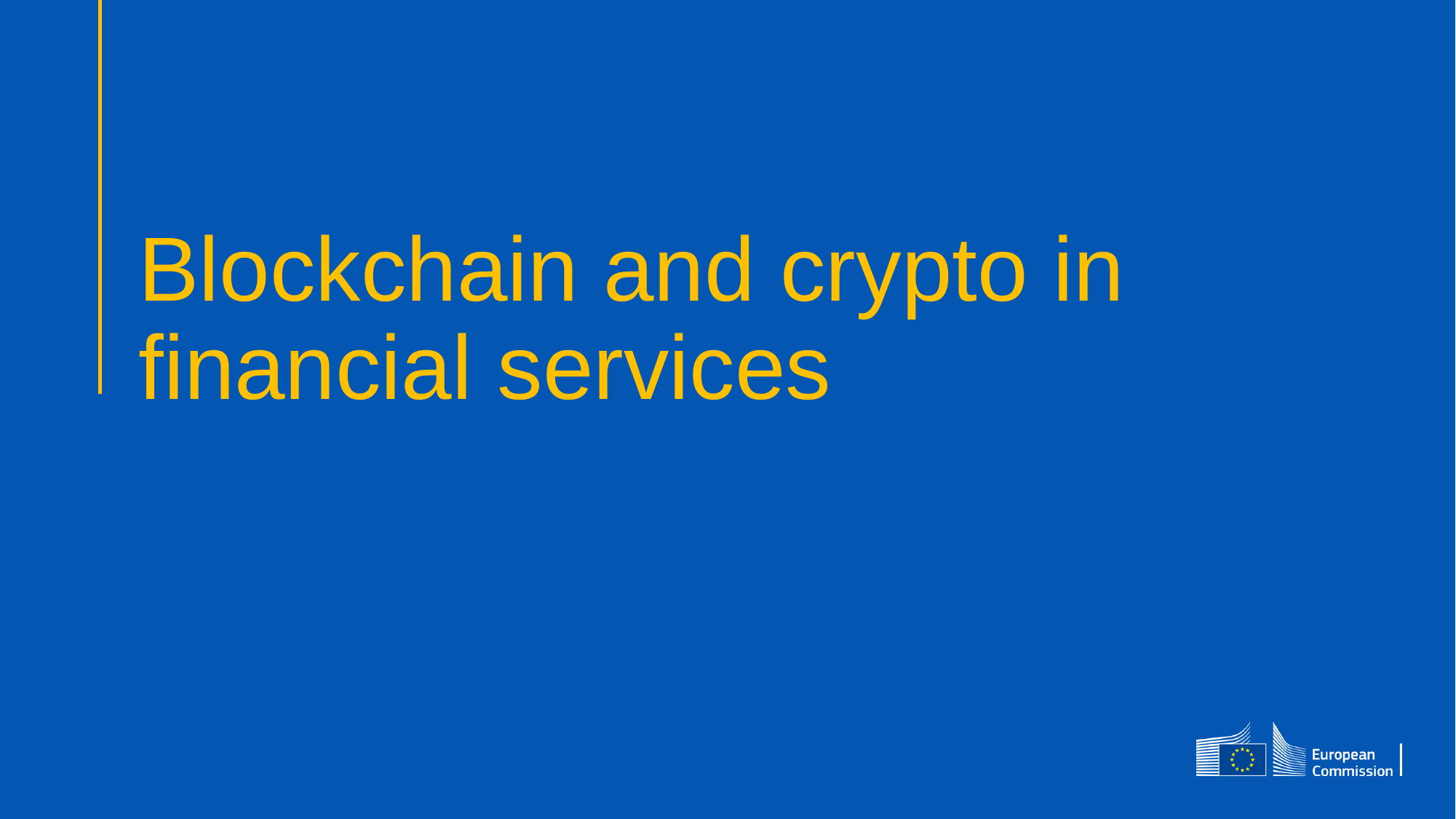

# Blockchain and crypto in financial services